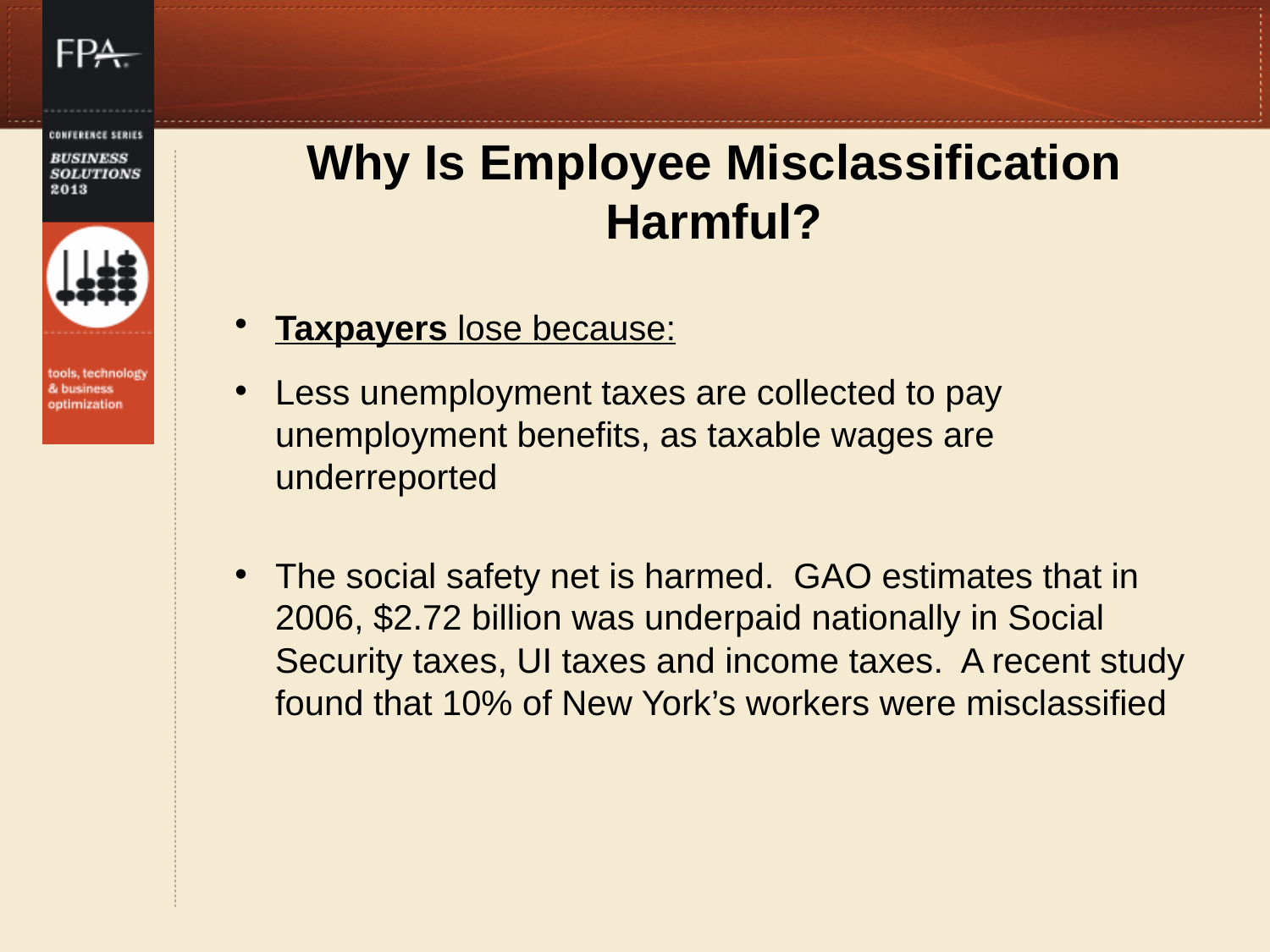

# Why Is Employee Misclassification Harmful?
Taxpayers lose because:
Less unemployment taxes are collected to pay unemployment benefits, as taxable wages are underreported

The social safety net is harmed.  GAO estimates that in 2006, $2.72 billion was underpaid nationally in Social Security taxes, UI taxes and income taxes.  A recent study found that 10% of New York’s workers were misclassified